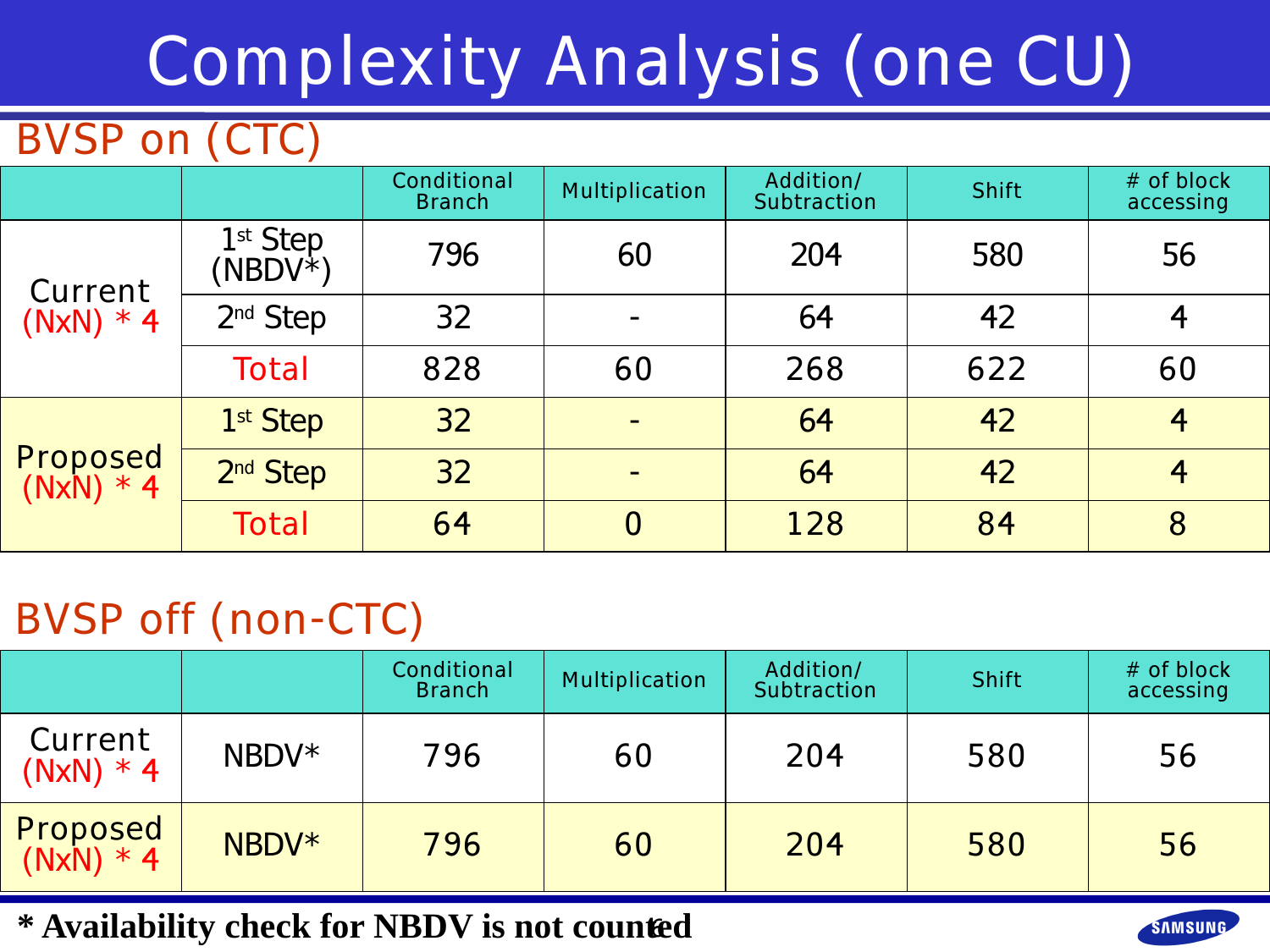

# Complexity Analysis (one CU)
BVSP on (CTC)
|  |  | Conditional Branch | Multiplication | Addition/ Subtraction | Shift | # of block accessing |
| --- | --- | --- | --- | --- | --- | --- |
| Current (NxN) \* 4 | 1st Step (NBDV\*) | 796 | 60 | 204 | 580 | 56 |
|  | 2nd Step | 32 | - | 64 | 42 | 4 |
|  | Total | 828 | 60 | 268 | 622 | 60 |
| Proposed (NxN) \* 4 | 1st Step | 32 | - | 64 | 42 | 4 |
|  | 2nd Step | 32 | - | 64 | 42 | 4 |
|  | Total | 64 | 0 | 128 | 84 | 8 |
BVSP off (non-CTC)
|  |  | Conditional Branch | Multiplication | Addition/ Subtraction | Shift | # of block accessing |
| --- | --- | --- | --- | --- | --- | --- |
| Current (NxN) \* 4 | NBDV\* | 796 | 60 | 204 | 580 | 56 |
| Proposed (NxN) \* 4 | NBDV\* | 796 | 60 | 204 | 580 | 56 |
* Availability check for NBDV is not counted
6